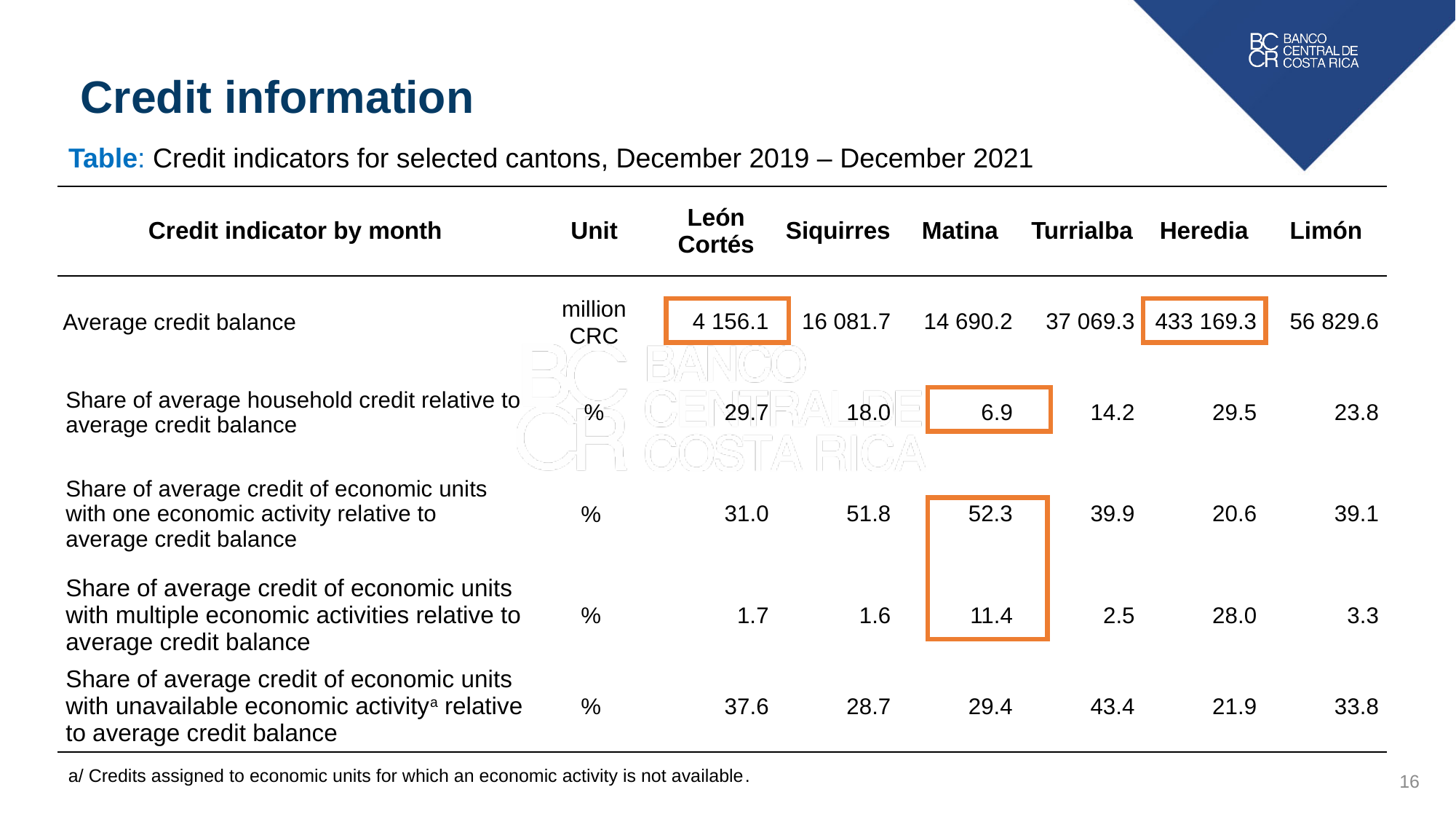

Credit information
Table: Credit indicators for selected cantons, December 2019 – December 2021
| Credit indicator by month | Unit | León Cortés | Siquirres | Matina | Turrialba | Heredia | Limón |
| --- | --- | --- | --- | --- | --- | --- | --- |
| Average credit balance | million CRC | 4 156.1 | 16 081.7 | 14 690.2 | 37 069.3 | 433 169.3 | 56 829.6 |
| Share of average household credit relative to average credit balance | % | 29.7 | 18.0 | 6.9 | 14.2 | 29.5 | 23.8 |
| Share of average credit of economic units with one economic activity relative to average credit balance | % | 31.0 | 51.8 | 52.3 | 39.9 | 20.6 | 39.1 |
| Share of average credit of economic units with multiple economic activities relative to average credit balance | % | 1.7 | 1.6 | 11.4 | 2.5 | 28.0 | 3.3 |
| Share of average credit of economic units with unavailable economic activitya relative to average credit balance | % | 37.6 | 28.7 | 29.4 | 43.4 | 21.9 | 33.8 |

a/ Credits assigned to economic units for which an economic activity is not available.
16